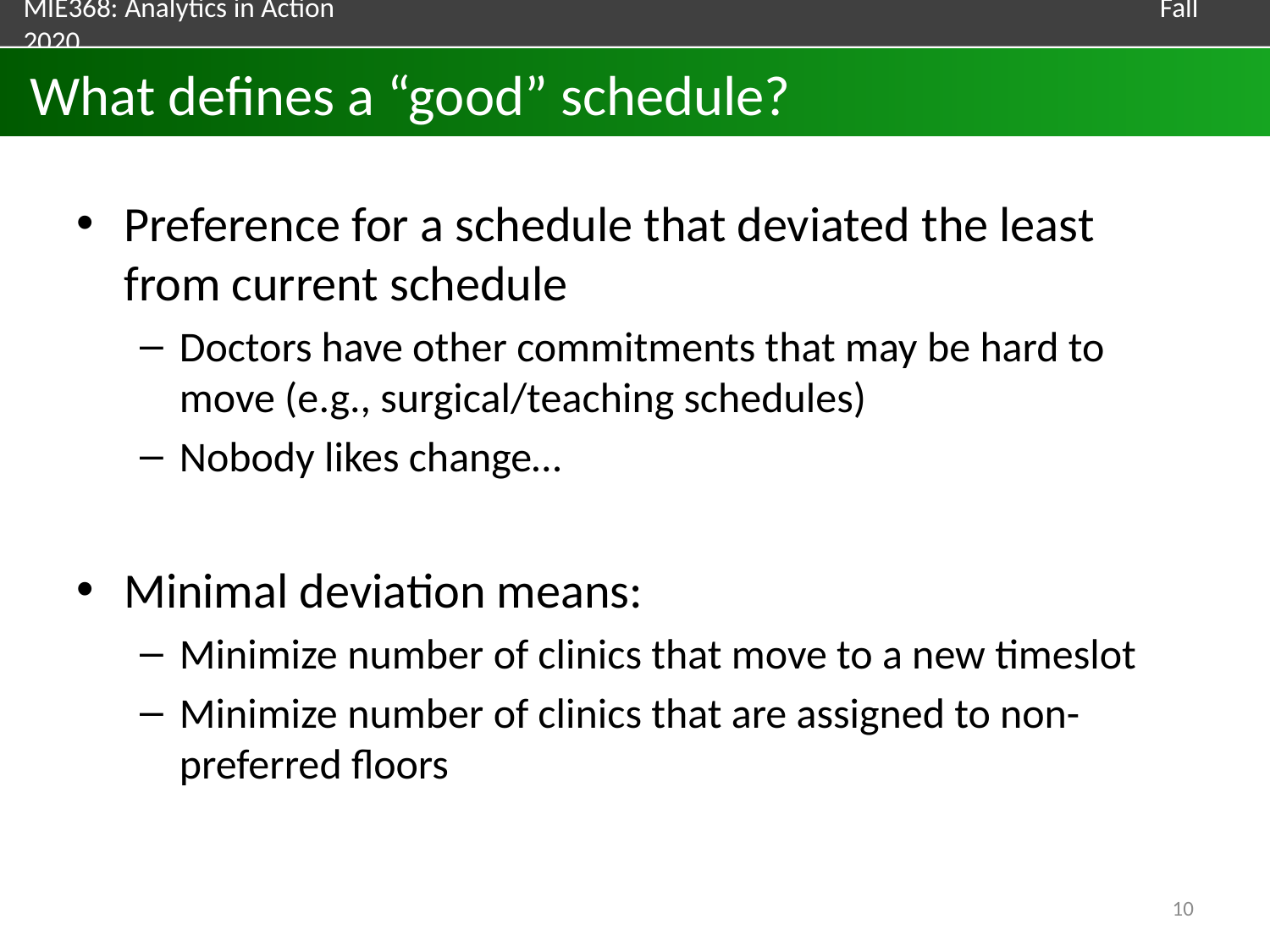

# What defines a “good” schedule?
Preference for a schedule that deviated the least from current schedule
Doctors have other commitments that may be hard to move (e.g., surgical/teaching schedules)
Nobody likes change…

Minimal deviation means:
Minimize number of clinics that move to a new timeslot
Minimize number of clinics that are assigned to non-preferred floors
10